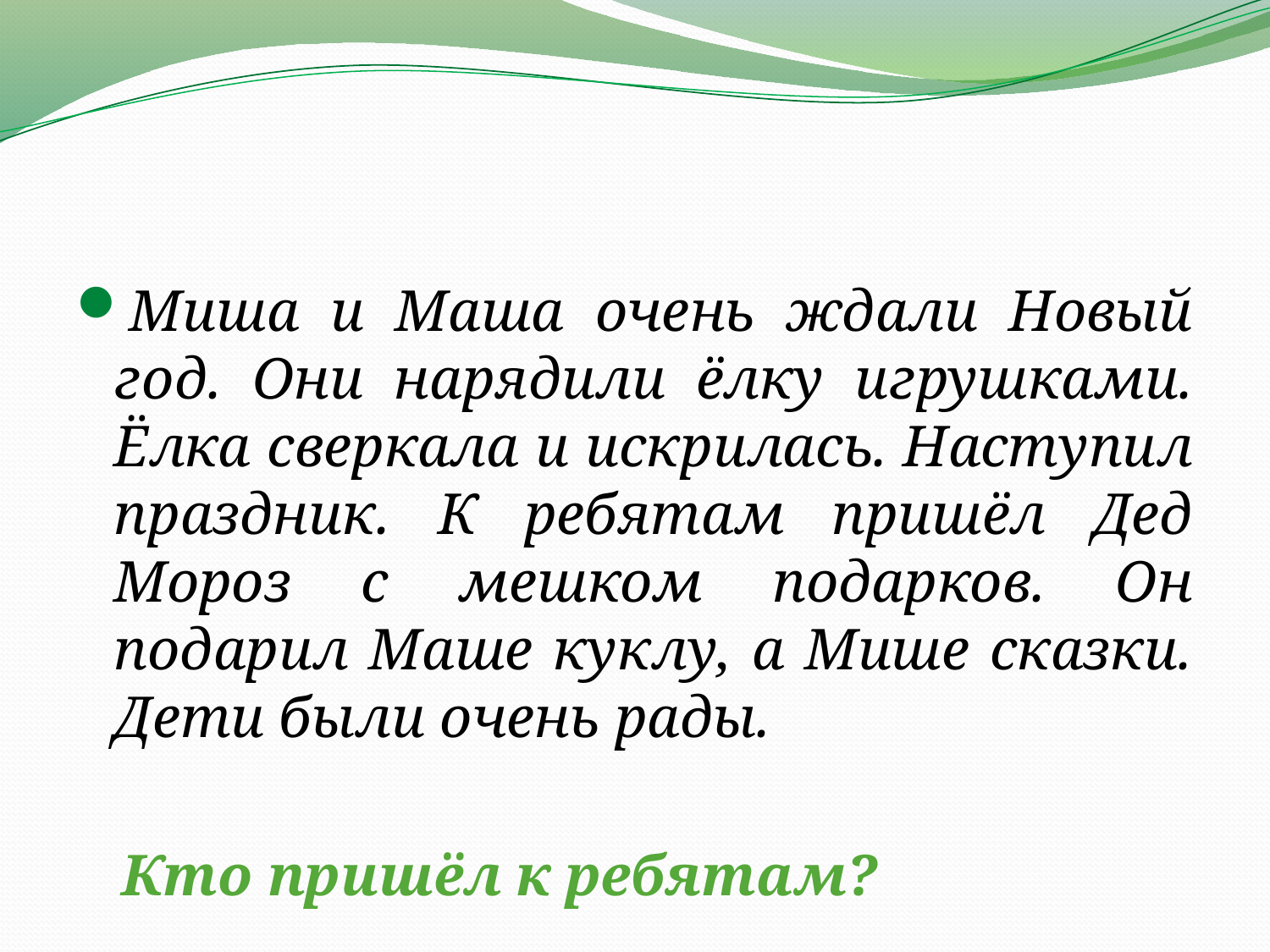

#
Миша и Маша очень ждали Новый год. Они нарядили ёлку игрушками. Ёлка сверкала и искрилась. Наступил праздник. К ребятам пришёл Дед Мороз с мешком подарков. Он подарил Маше куклу, а Мише сказки. Дети были очень рады.

Кто пришёл к ребятам?